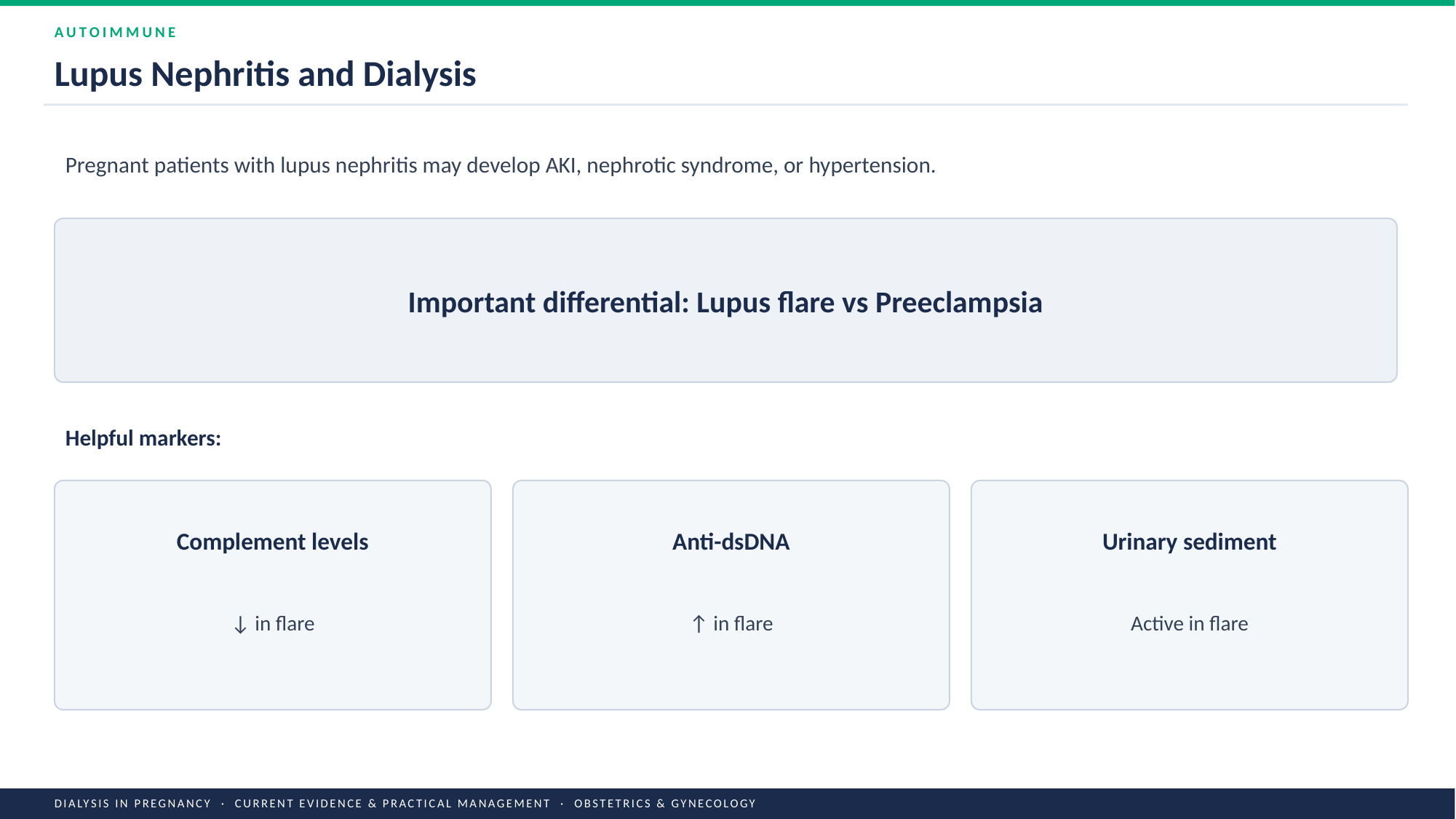

AUTOIMMUNE
Lupus Nephritis and Dialysis

Pregnant patients with lupus nephritis may develop AKI, nephrotic syndrome, or hypertension.

Important differential: Lupus flare vs Preeclampsia
Helpful markers:

Complement levels
Anti-dsDNA
Urinary sediment
↓ in flare
↑ in flare
Active in flare

DIALYSIS IN PREGNANCY  ·  CURRENT EVIDENCE & PRACTICAL MANAGEMENT  ·  OBSTETRICS & GYNECOLOGY